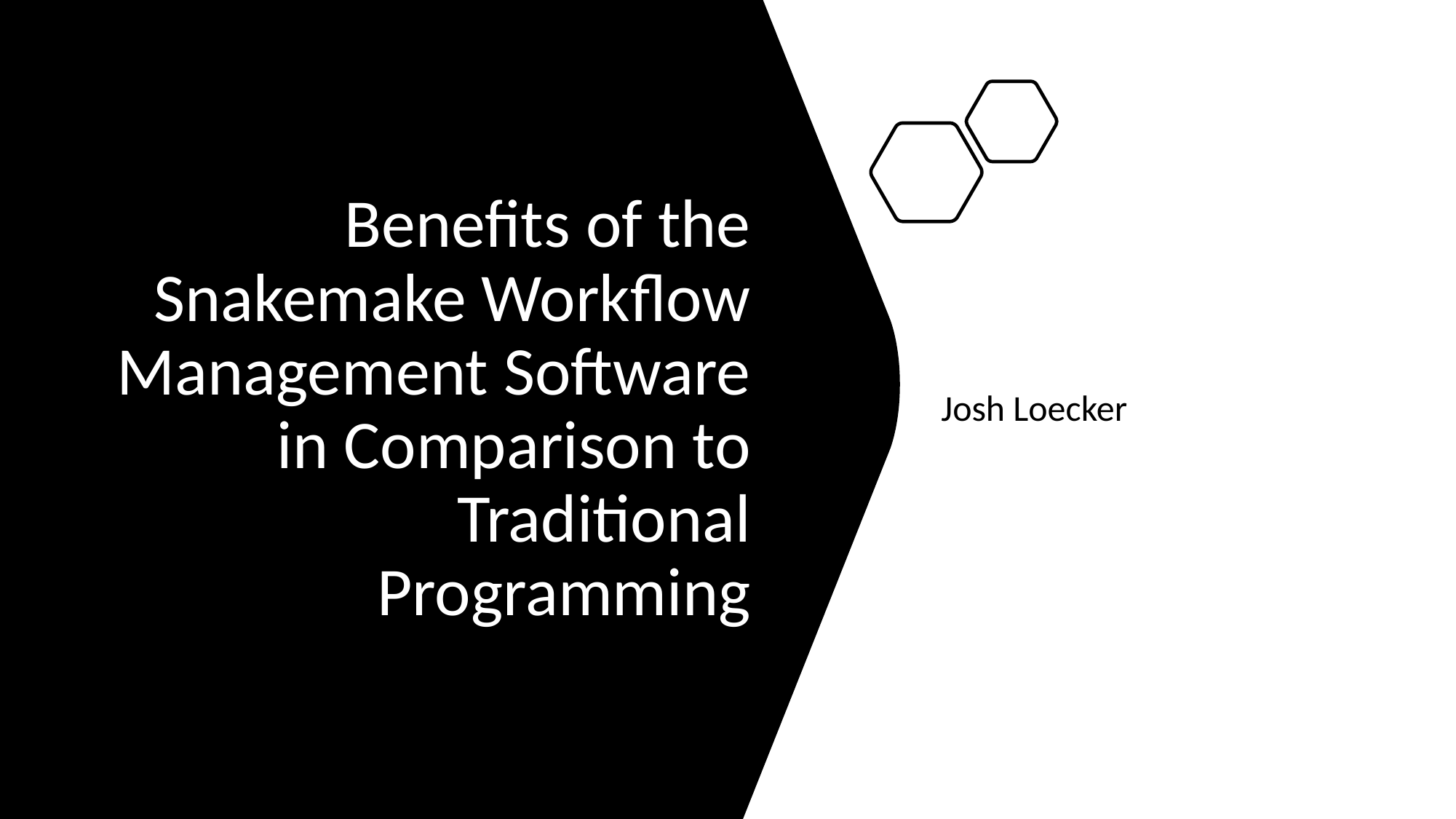

# Benefits of the Snakemake Workflow Management Software in Comparison to Traditional Programming
Josh Loecker